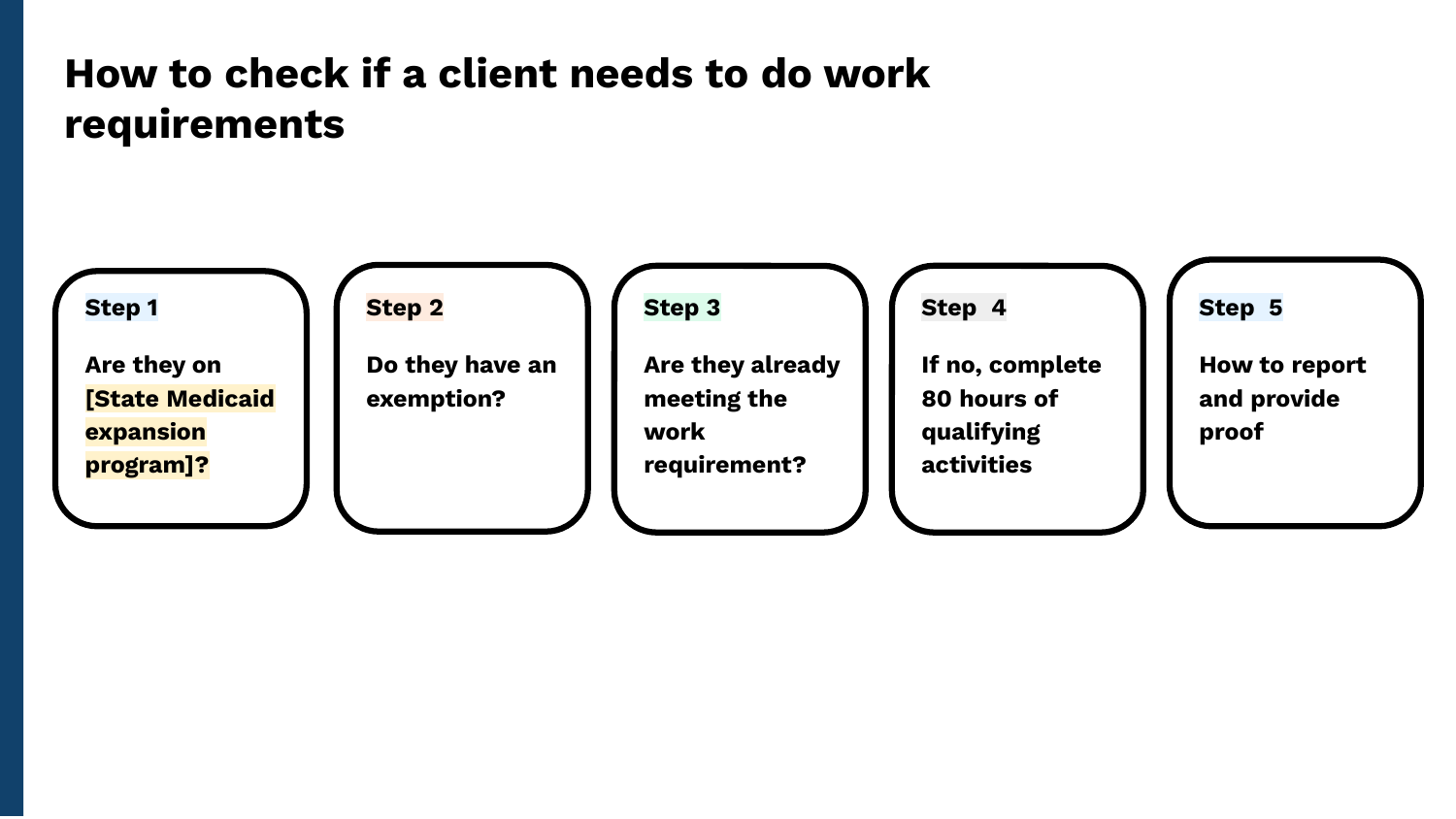

# How to check if a client needs to do work requirements

Step 1
Are they on [State Medicaid expansion program]?

Step 2
Do they have an exemption?

Step 3
Are they already meeting the work requirement?

Step  4
If no, complete 80 hours of qualifying activities

Step  5
How to report and provide proof